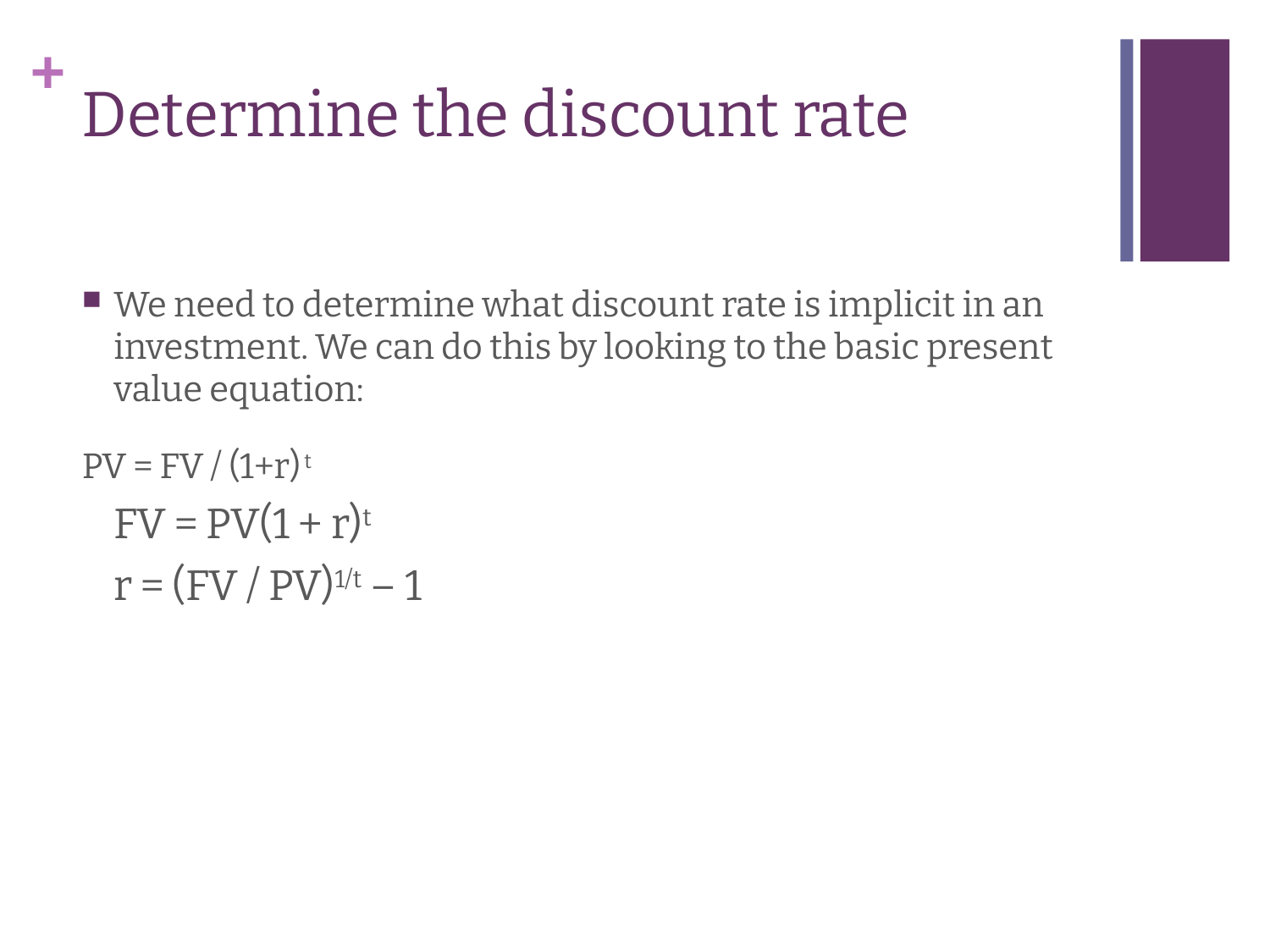

# Determine the discount rate
We need to determine what discount rate is implicit in an investment. We can do this by looking to the basic present value equation:
PV = FV / (1+r) t
FV = PV(1 + r)t
r = (FV / PV)1/t – 1